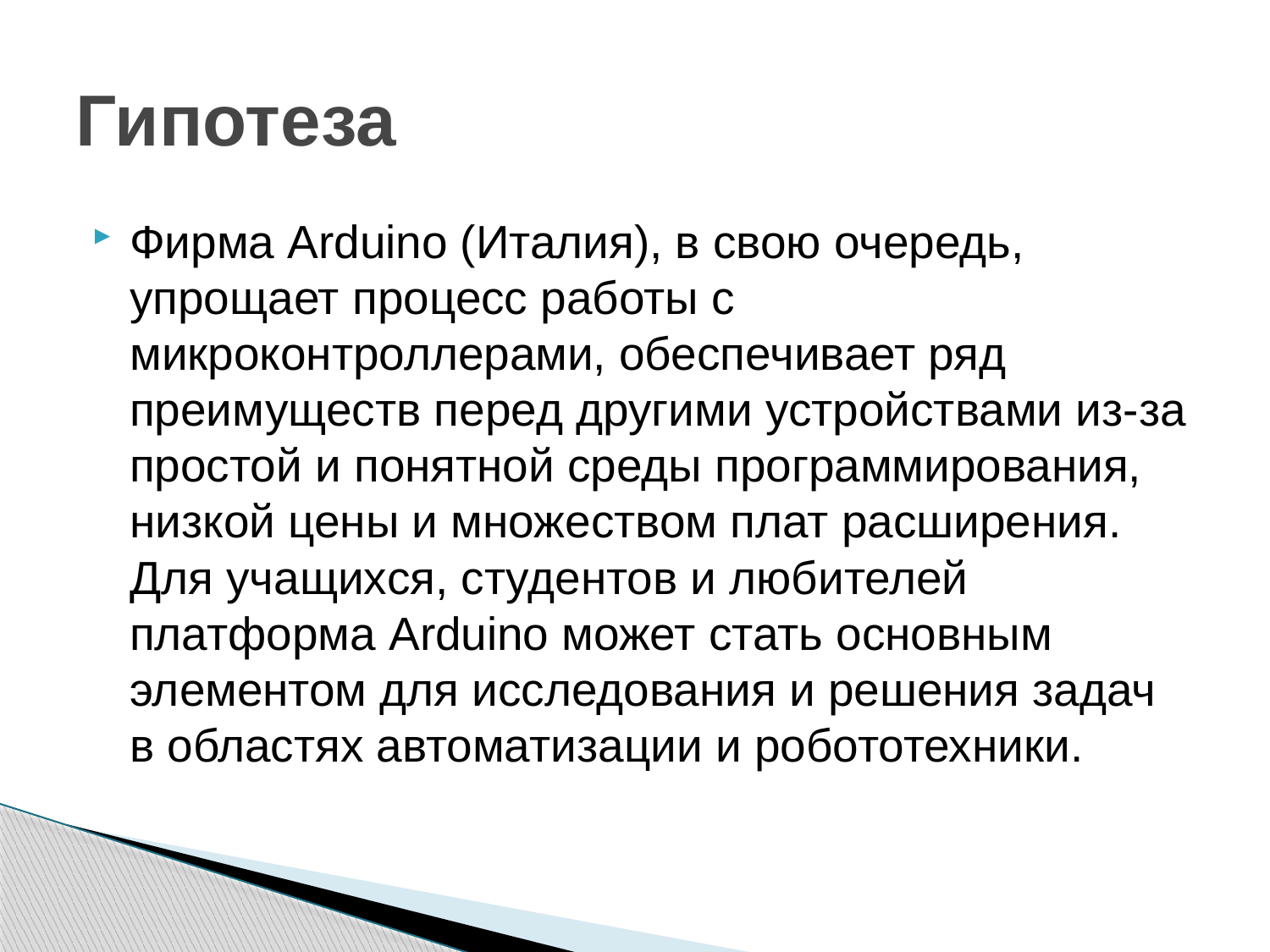

# Гипотеза
Фирма Arduino (Италия), в свою очередь, упрощает процесс работы с микроконтроллерами, обеспечивает ряд преимуществ перед другими устройствами из-за простой и понятной среды программирования, низкой цены и множеством плат расширения. Для учащихся, студентов и любителей платформа Arduino может стать основным элементом для исследования и решения задач в областях автоматизации и робототехники.